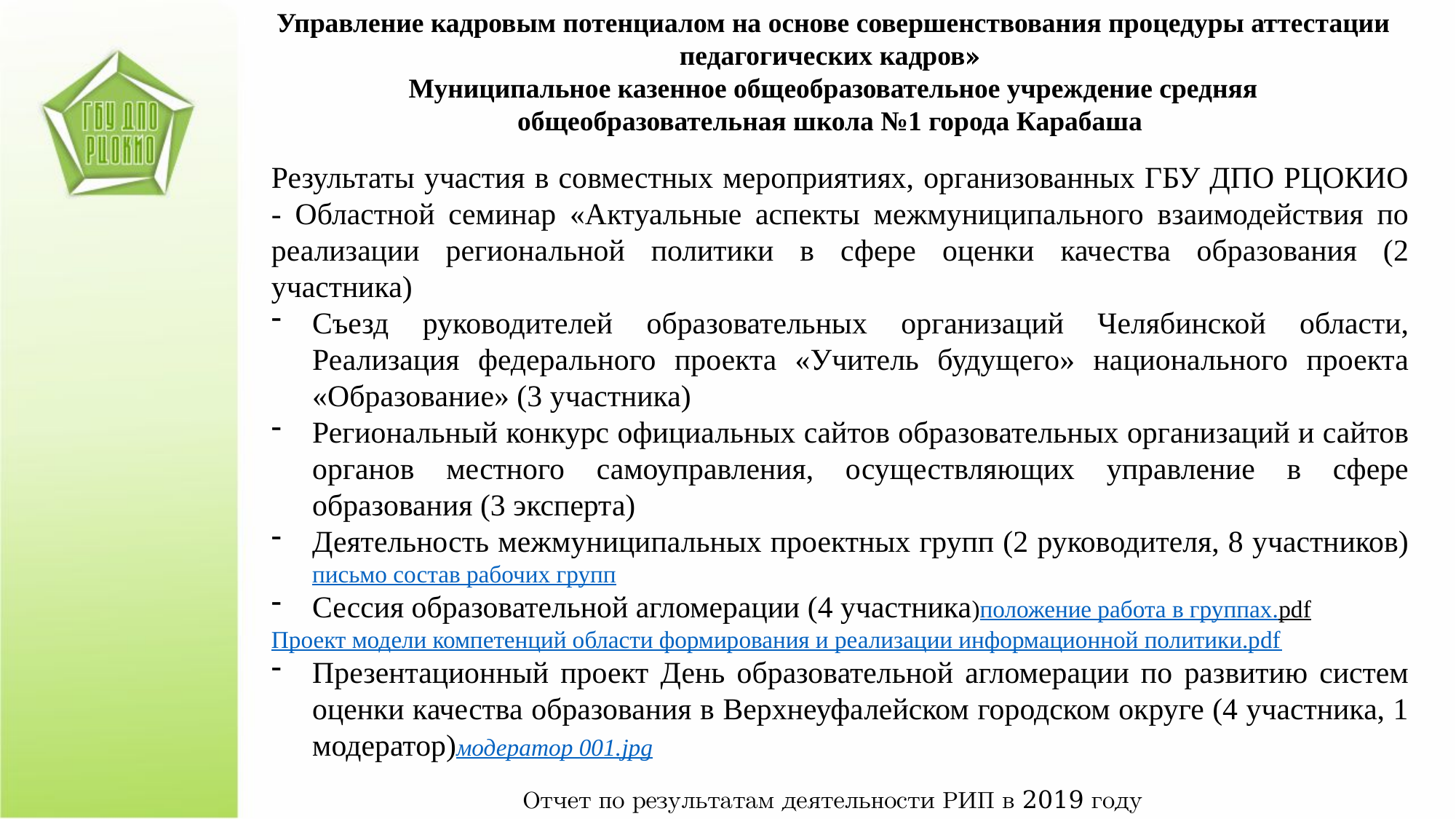

Управление кадровым потенциалом на основе совершенствования процедуры аттестации педагогических кадров»
Муниципальное казенное общеобразовательное учреждение средняя общеобразовательная школа №1 города Карабаша
Результаты участия в совместных мероприятиях, организованных ГБУ ДПО РЦОКИО - Областной семинар «Актуальные аспекты межмуниципального взаимодействия по реализации региональной политики в сфере оценки качества образования (2 участника)
Съезд руководителей образовательных организаций Челябинской области, Реализация федерального проекта «Учитель будущего» национального проекта «Образование» (3 участника)
Региональный конкурс официальных сайтов образовательных организаций и сайтов органов местного самоуправления, осуществляющих управление в сфере образования (3 эксперта)
Деятельность межмуниципальных проектных групп (2 руководителя, 8 участников)письмо состав рабочих групп
Сессия образовательной агломерации (4 участника)положение работа в группах.pdf
Проект модели компетенций области формирования и реализации информационной политики.pdf
Презентационный проект День образовательной агломерации по развитию систем оценки качества образования в Верхнеуфалейском городском округе (4 участника, 1 модератор)модератор 001.jpg

Отчет по результатам деятельности РИП в 2019 году